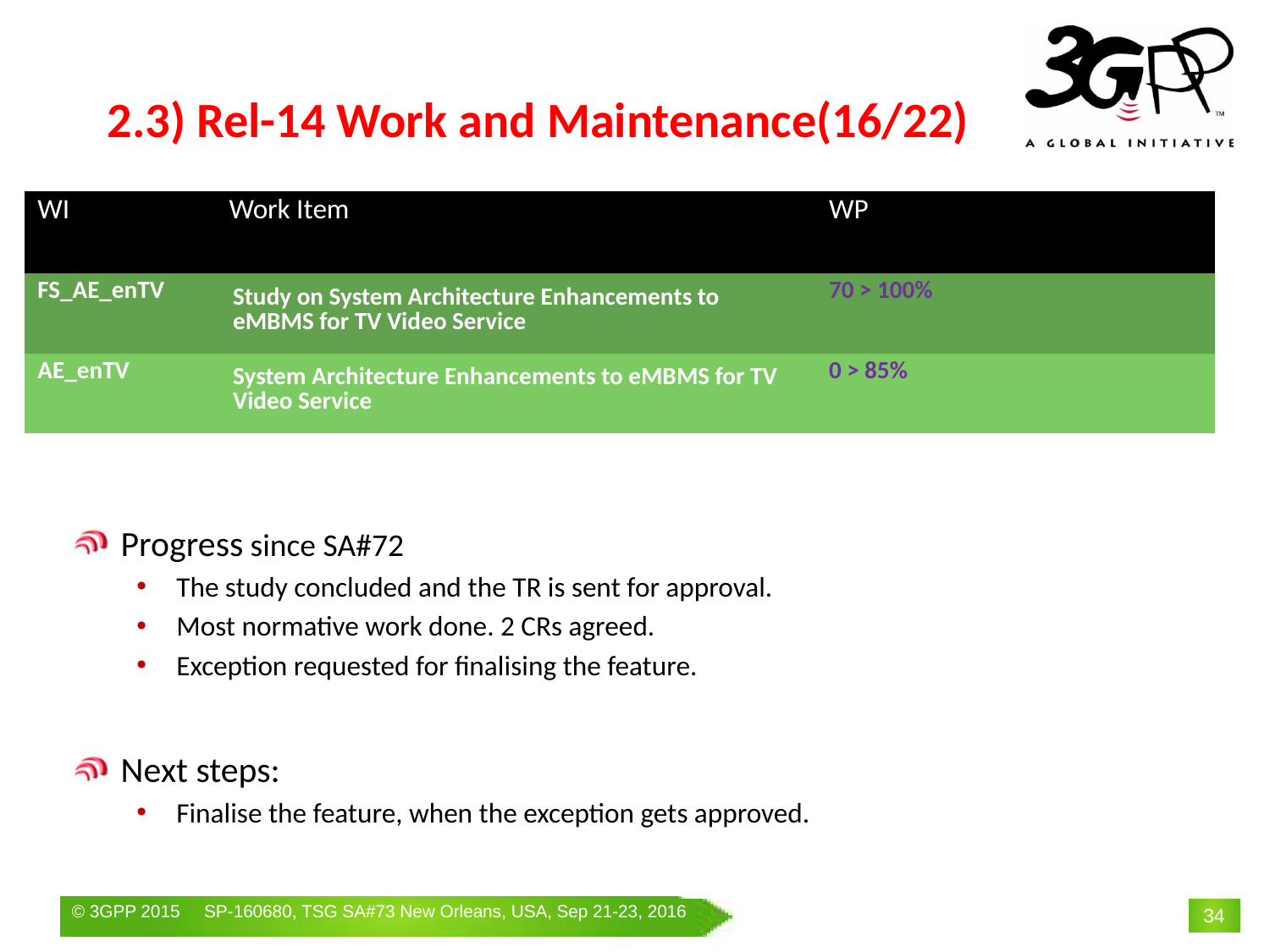

# 2.3) Rel-14 Work and Maintenance(16/22)
| WI | Work Item | WP |  |  |
| --- | --- | --- | --- | --- |
| FS\_AE\_enTV | Study on System Architecture Enhancements to eMBMS for TV Video Service | 70 > 100% |  |  |
| AE\_enTV | System Architecture Enhancements to eMBMS for TV Video Service | 0 > 85% |  |  |
Progress since SA#72
The study concluded and the TR is sent for approval.
Most normative work done. 2 CRs agreed.
Exception requested for finalising the feature.

Next steps:
Finalise the feature, when the exception gets approved.